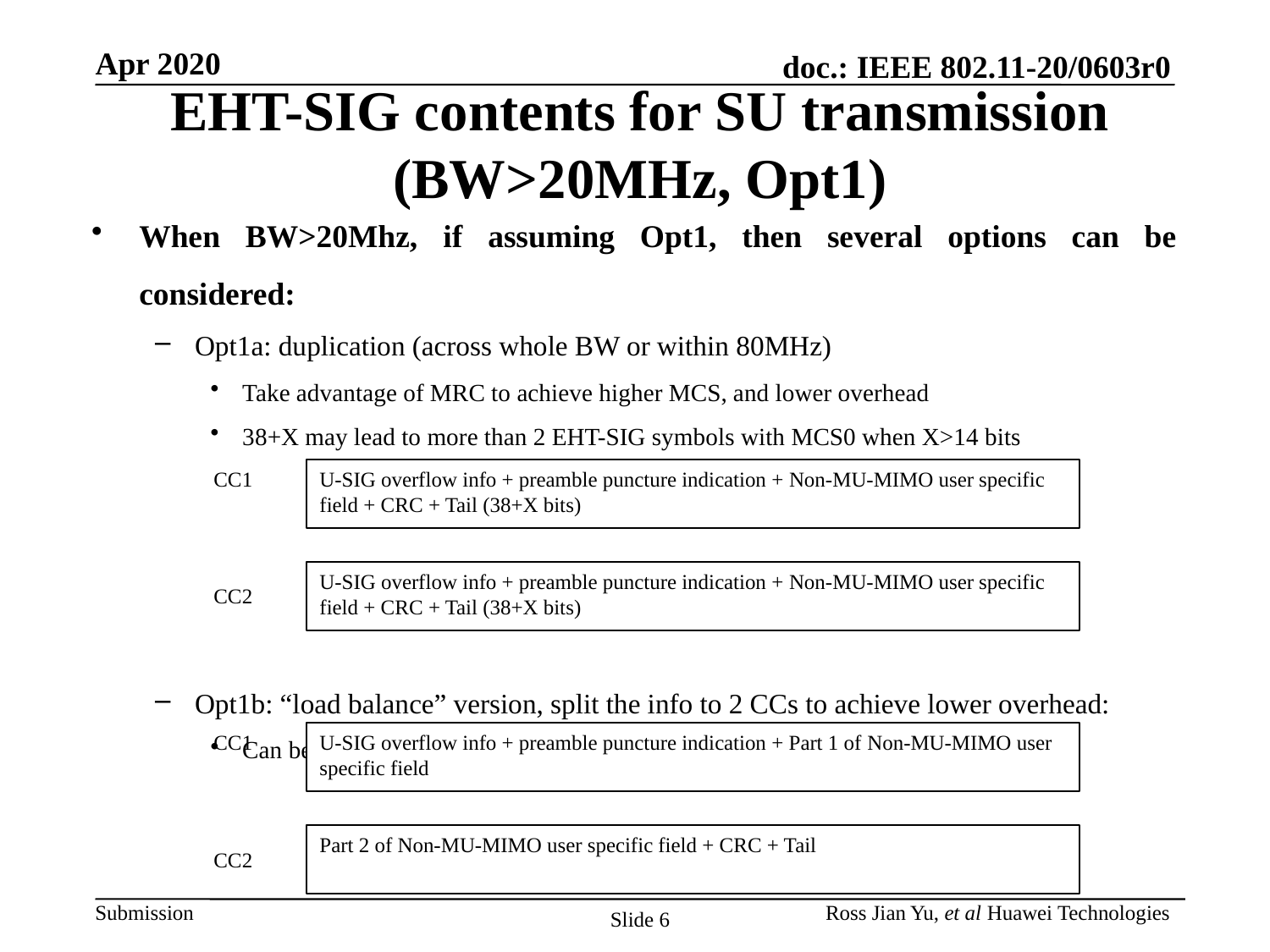

# EHT-SIG contents for SU transmission (BW>20MHz, Opt1)
When BW>20Mhz, if assuming Opt1, then several options can be considered:
Opt1a: duplication (across whole BW or within 80MHz)
Take advantage of MRC to achieve higher MCS, and lower overhead
38+X may lead to more than 2 EHT-SIG symbols with MCS0 when X>14 bits

Opt1b: “load balance” version, split the info to 2 CCs to achieve lower overhead:
Can be seen as a “40MHz CC”

CC1
U-SIG overflow info + preamble puncture indication + Non-MU-MIMO user specific field + CRC + Tail (38+X bits)
U-SIG overflow info + preamble puncture indication + Non-MU-MIMO user specific field + CRC + Tail (38+X bits)
CC2
CC1
U-SIG overflow info + preamble puncture indication + Part 1 of Non-MU-MIMO user specific field
Part 2 of Non-MU-MIMO user specific field + CRC + Tail
CC2
Slide 6